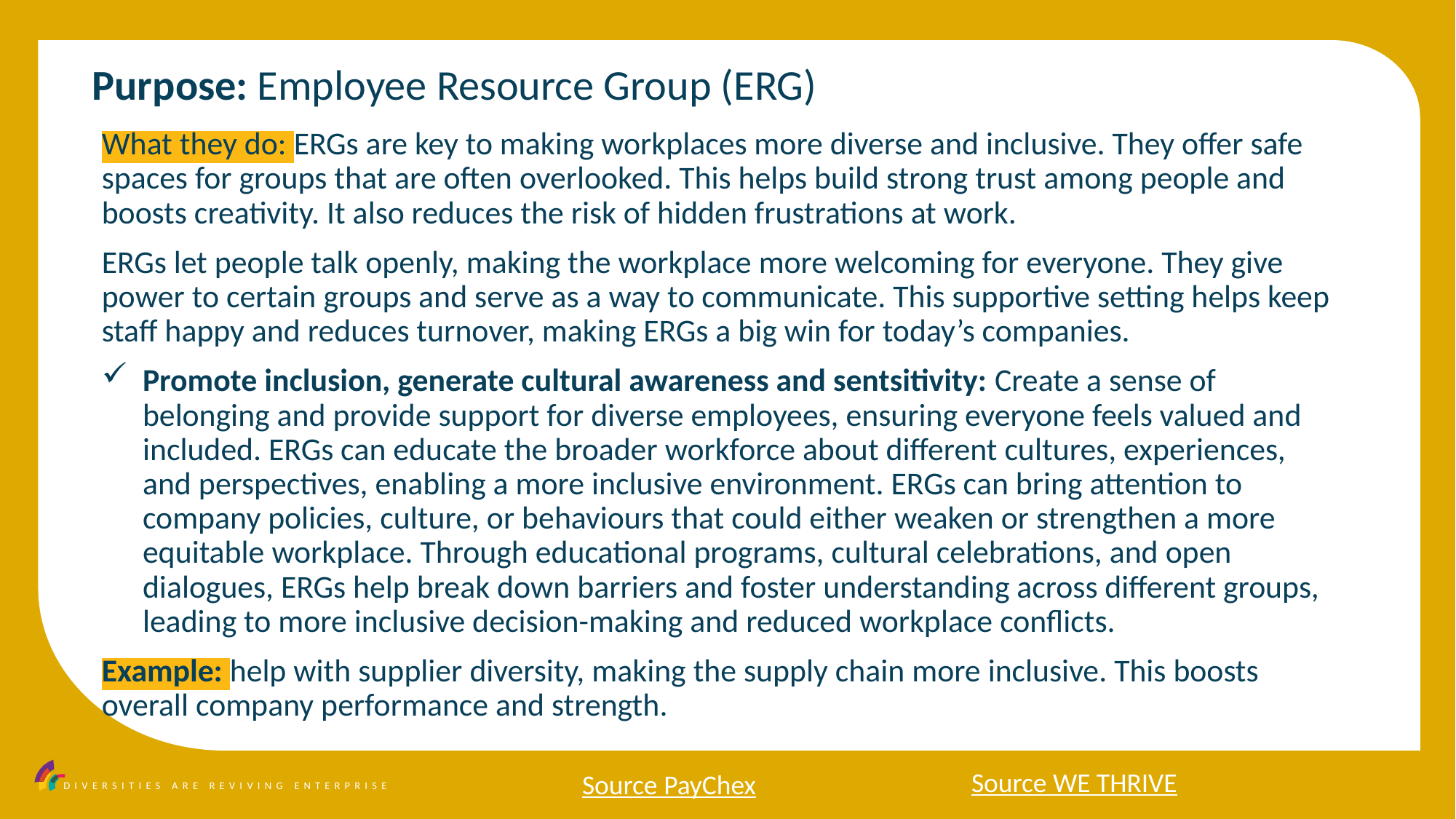

Purpose: Employee Resource Group (ERG)
What they do: ERGs are key to making workplaces more diverse and inclusive. They offer safe spaces for groups that are often overlooked. This helps build strong trust among people and boosts creativity. It also reduces the risk of hidden frustrations at work.
ERGs let people talk openly, making the workplace more welcoming for everyone. They give power to certain groups and serve as a way to communicate. This supportive setting helps keep staff happy and reduces turnover, making ERGs a big win for today’s companies.
Promote inclusion, generate cultural awareness and sentsitivity: Create a sense of belonging and provide support for diverse employees, ensuring everyone feels valued and included. ERGs can educate the broader workforce about different cultures, experiences, and perspectives, enabling a more inclusive environment. ERGs can bring attention to company policies, culture, or behaviours that could either weaken or strengthen a more equitable workplace. Through educational programs, cultural celebrations, and open dialogues, ERGs help break down barriers and foster understanding across different groups, leading to more inclusive decision-making and reduced workplace conflicts.
Example: help with supplier diversity, making the supply chain more inclusive. This boosts overall company performance and strength.

Source WE THRIVE
Source PayChex